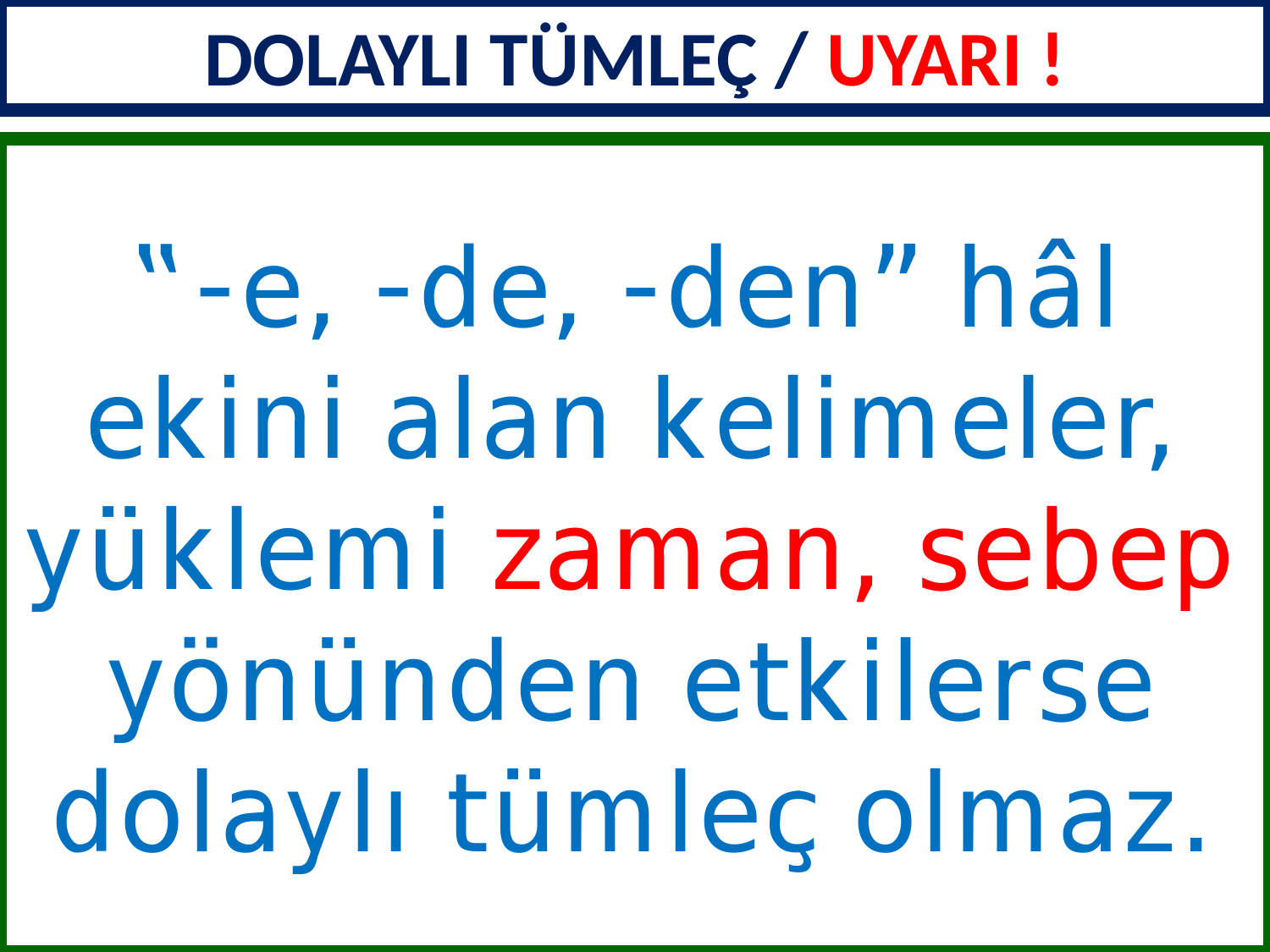

DOLAYLI TÜMLEÇ / UYARI !
“-e, -de, -den” hâl ekini alan kelimeler, yüklemi zaman, sebep yönünden etkilerse dolaylı tümleç olmaz.